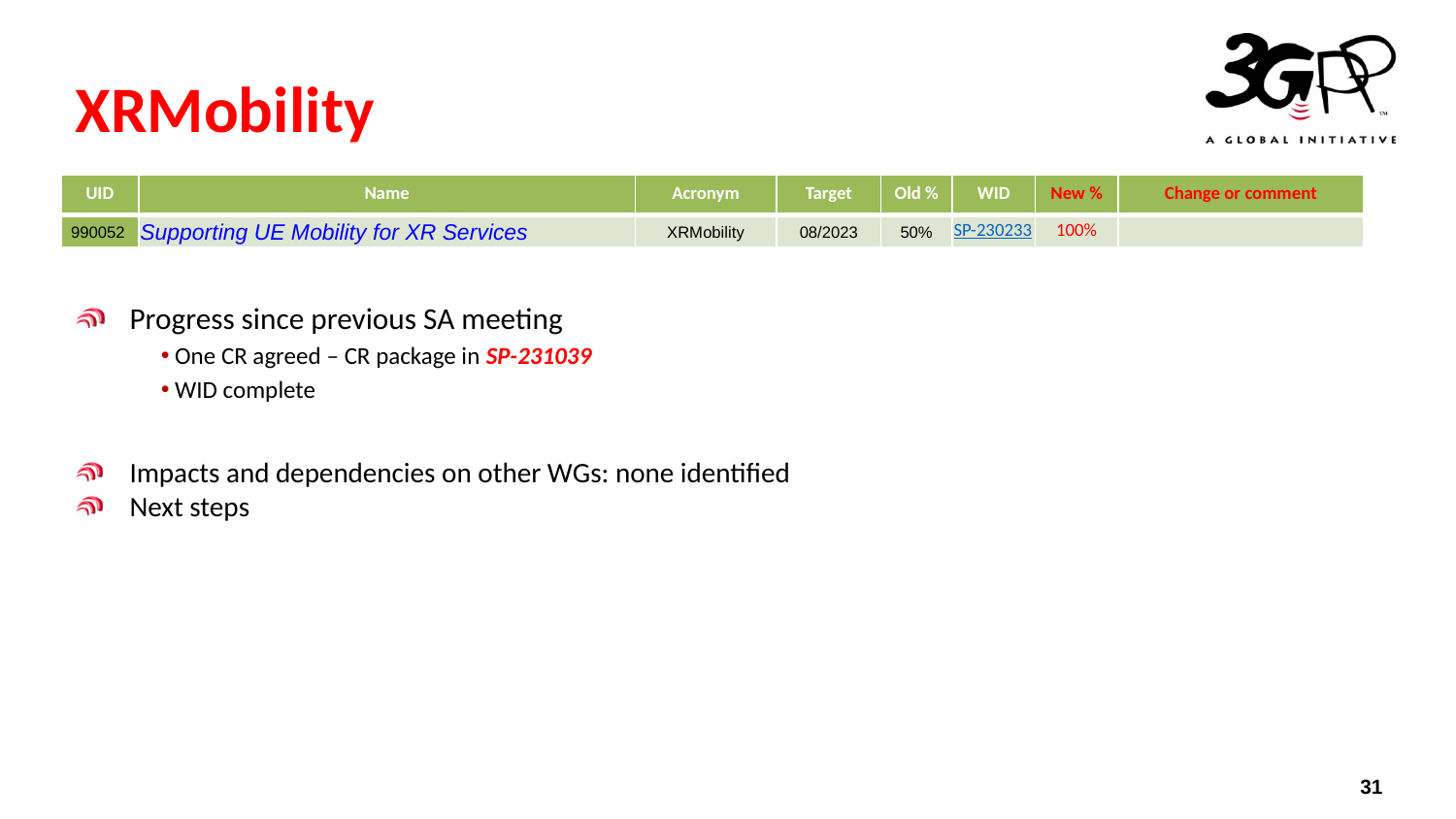

# XRMobility
| UID | Name | Acronym | Target | Old % | WID | New % | Change or comment |
| --- | --- | --- | --- | --- | --- | --- | --- |
| 990052 | Supporting UE Mobility for XR Services | XRMobility | 08/2023 | 50% | SP-230233 | 100% |  |
Progress since previous SA meeting
 One CR agreed – CR package in SP-231039
 WID complete

Impacts and dependencies on other WGs: none identified
Next steps